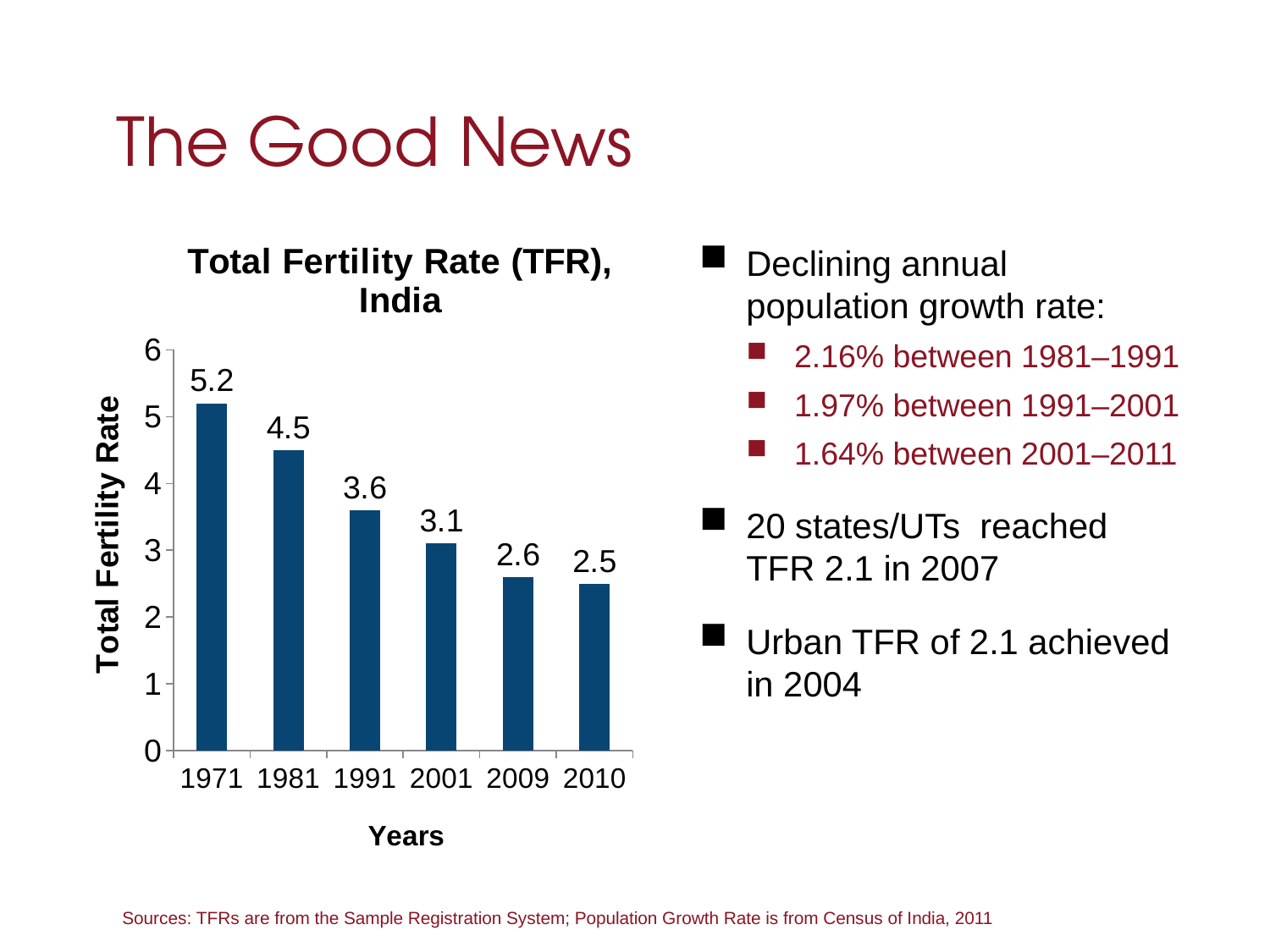

# The Good News

### Chart: Total Fertility Rate (TFR), India

| Category | TFR |
|---|---|
| 1971 | 5.2 |
| 1981 | 4.5 |
| 1991 | 3.6 |
| 2001 | 3.1 |
| 2009 | 2.6 |
| 2010 | 2.5 |
Declining annual  population growth rate:
2.16% between 1981–1991
1.97% between 1991–2001
1.64% between 2001–2011
20 states/UTs  reached TFR 2.1 in 2007
Urban TFR of 2.1 achieved in 2004

Sources: TFRs are from the Sample Registration System; Population Growth Rate is from Census of India, 2011